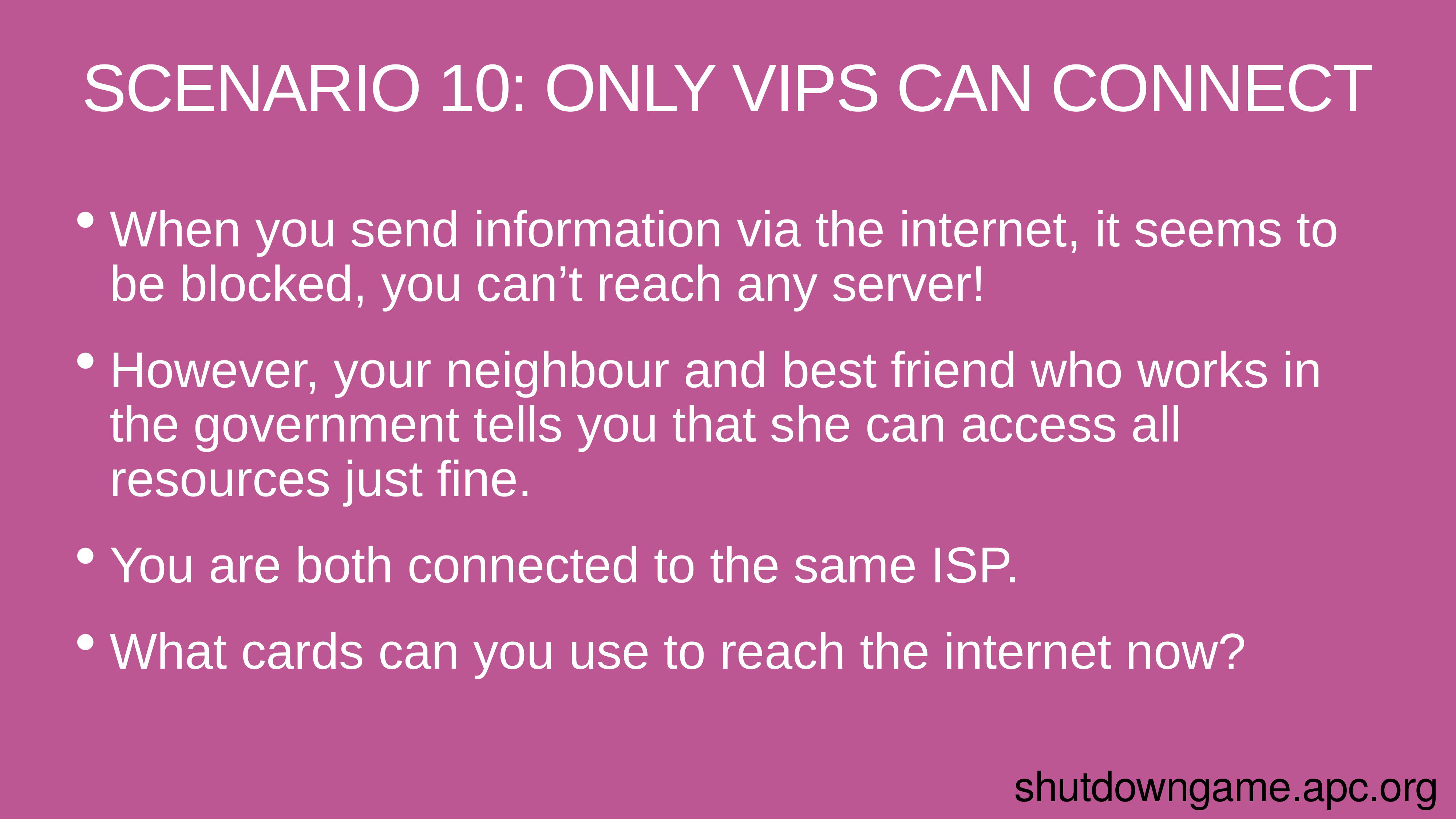

# Scenario 10: Only VIPs can connect
When you send information via the internet, it seems to be blocked, you can’t reach any server!
However, your neighbour and best friend who works in the government tells you that she can access all resources just fine.
You are both connected to the same ISP.
What cards can you use to reach the internet now?
shutdowngame.apc.org